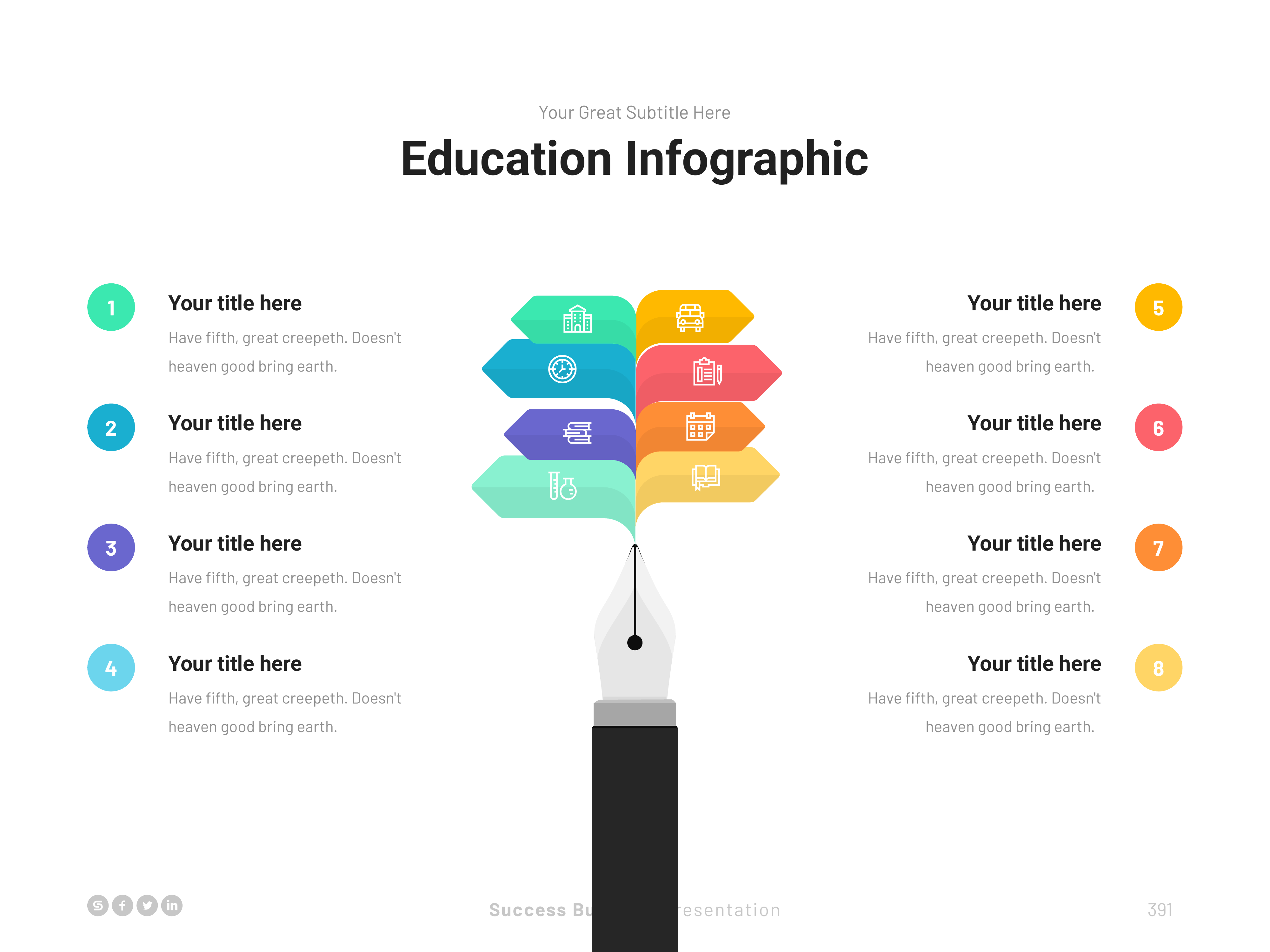

Your Great Subtitle Here
Education Infographic
Your title here
Have fifth, great creepeth. Doesn't heaven good bring earth.
Your title here
Have fifth, great creepeth. Doesn't heaven good bring earth.
1
5

Your title here
Have fifth, great creepeth. Doesn't heaven good bring earth.
Your title here
Have fifth, great creepeth. Doesn't heaven good bring earth.

2
6

Your title here
Have fifth, great creepeth. Doesn't heaven good bring earth.
Your title here
Have fifth, great creepeth. Doesn't heaven good bring earth.
3
7

Your title here
Have fifth, great creepeth. Doesn't heaven good bring earth.
Your title here
Have fifth, great creepeth. Doesn't heaven good bring earth.
4
8